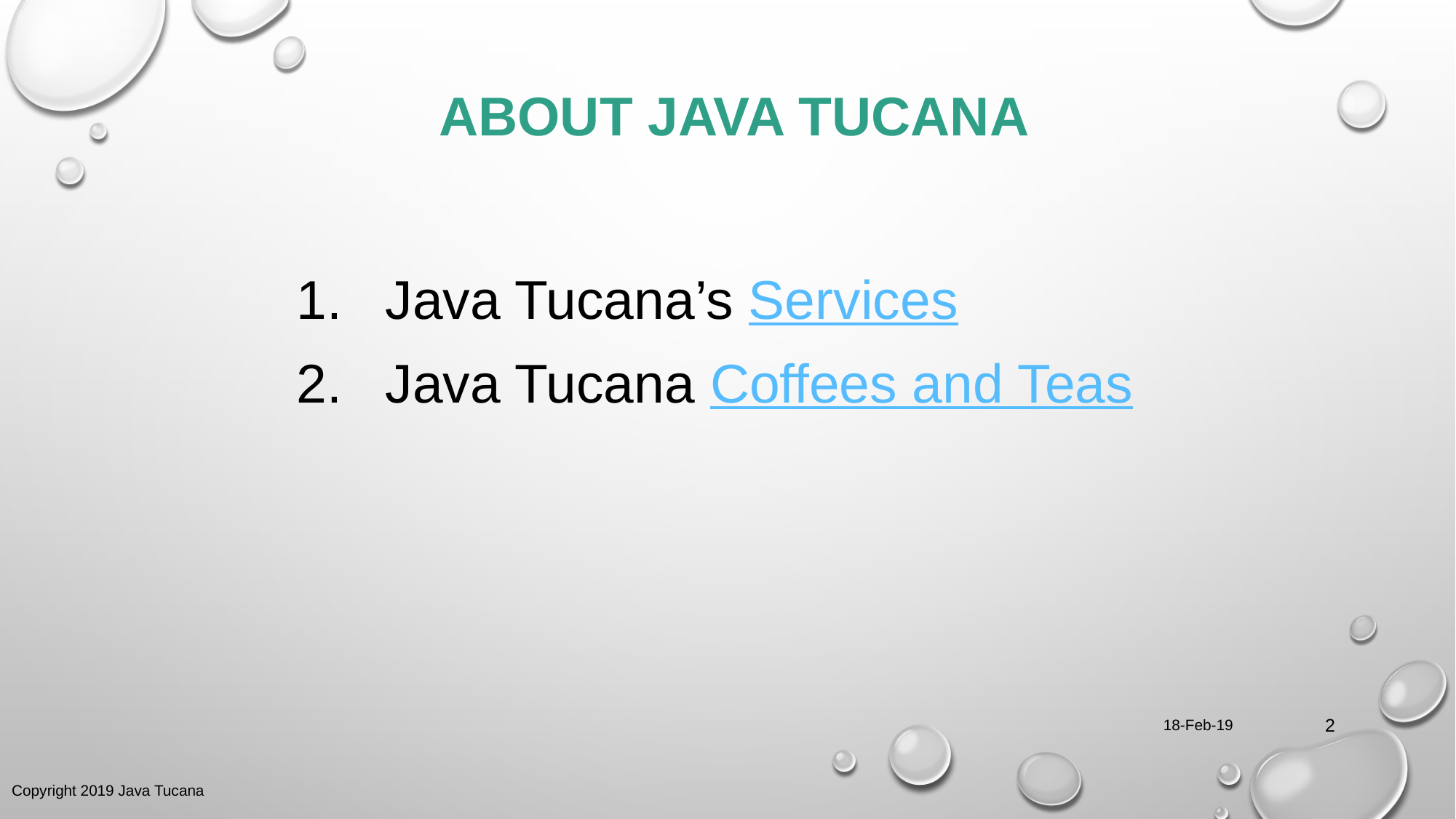

# About Java Tucana
Java Tucana’s Services
Java Tucana Coffees and Teas
18-Feb-19
2
Copyright 2019 Java Tucana